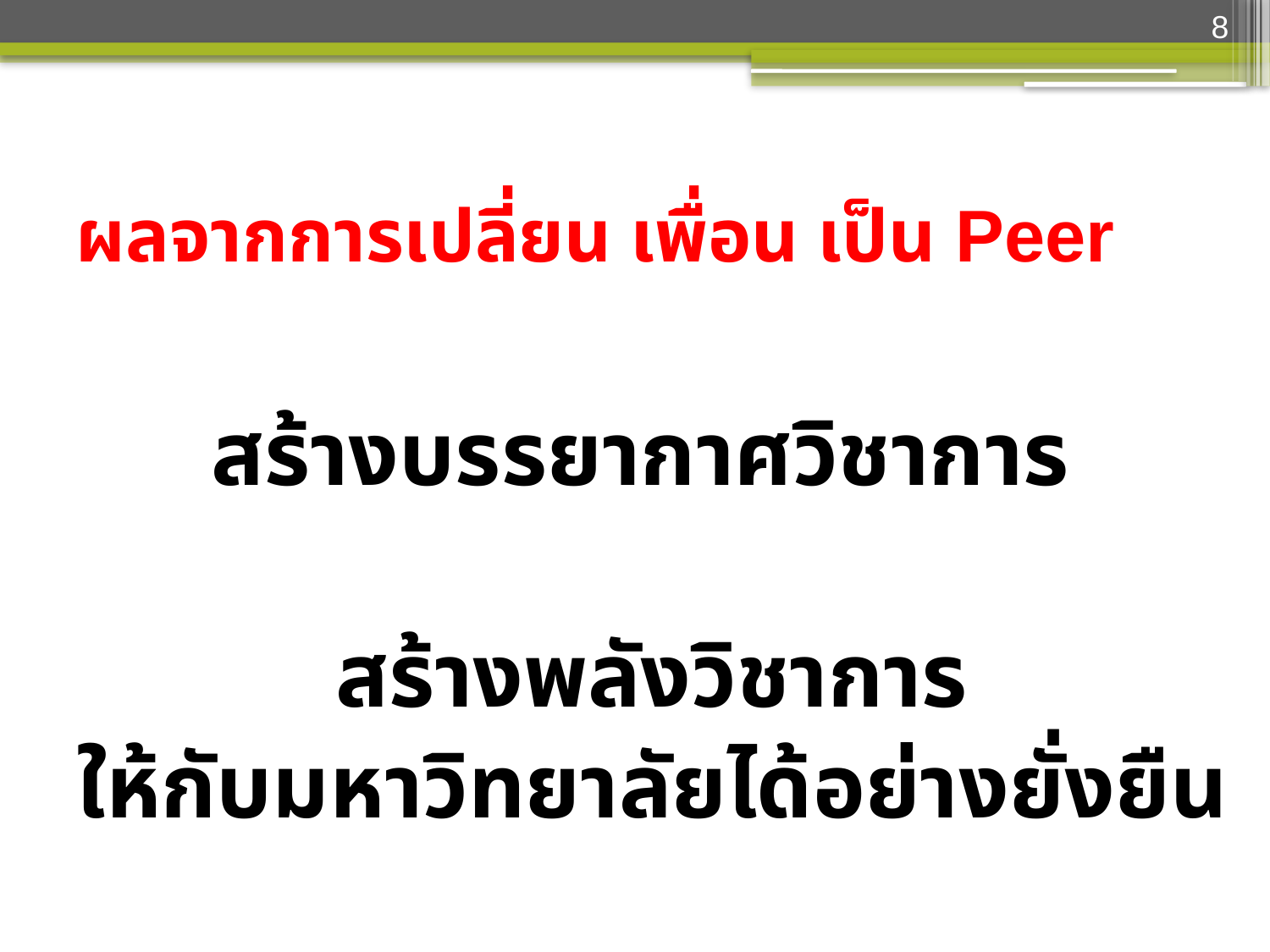

8
# ผลจากการเปลี่ยน เพื่อน เป็น Peer

สร้างบรรยากาศวิชาการ

สร้างพลังวิชาการ
ให้กับมหาวิทยาลัยได้อย่างยั่งยืน